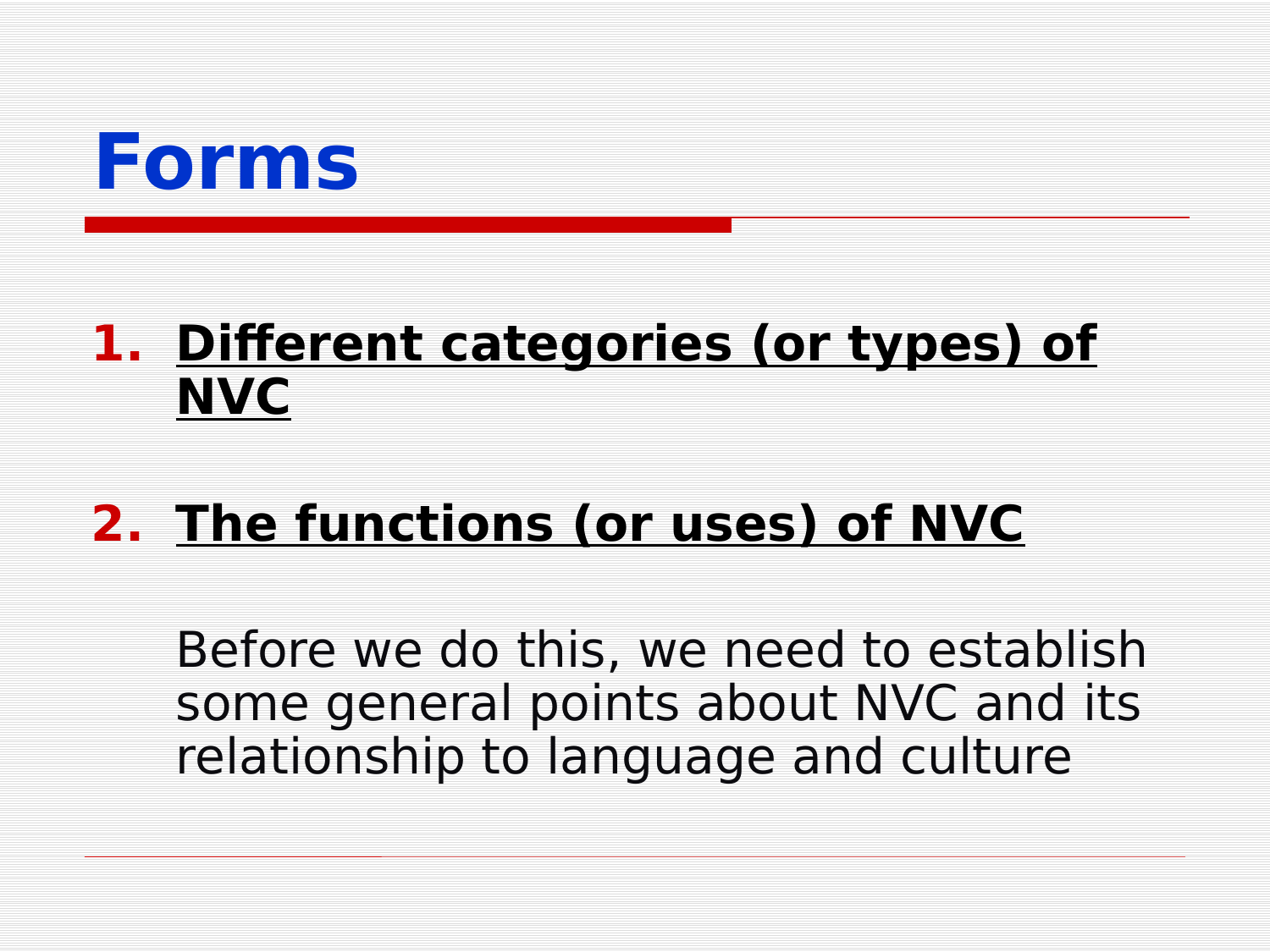

# Forms

Different categories (or types) of NVC

The functions (or uses) of NVC

	Before we do this, we need to establish some general points about NVC and its relationship to language and culture